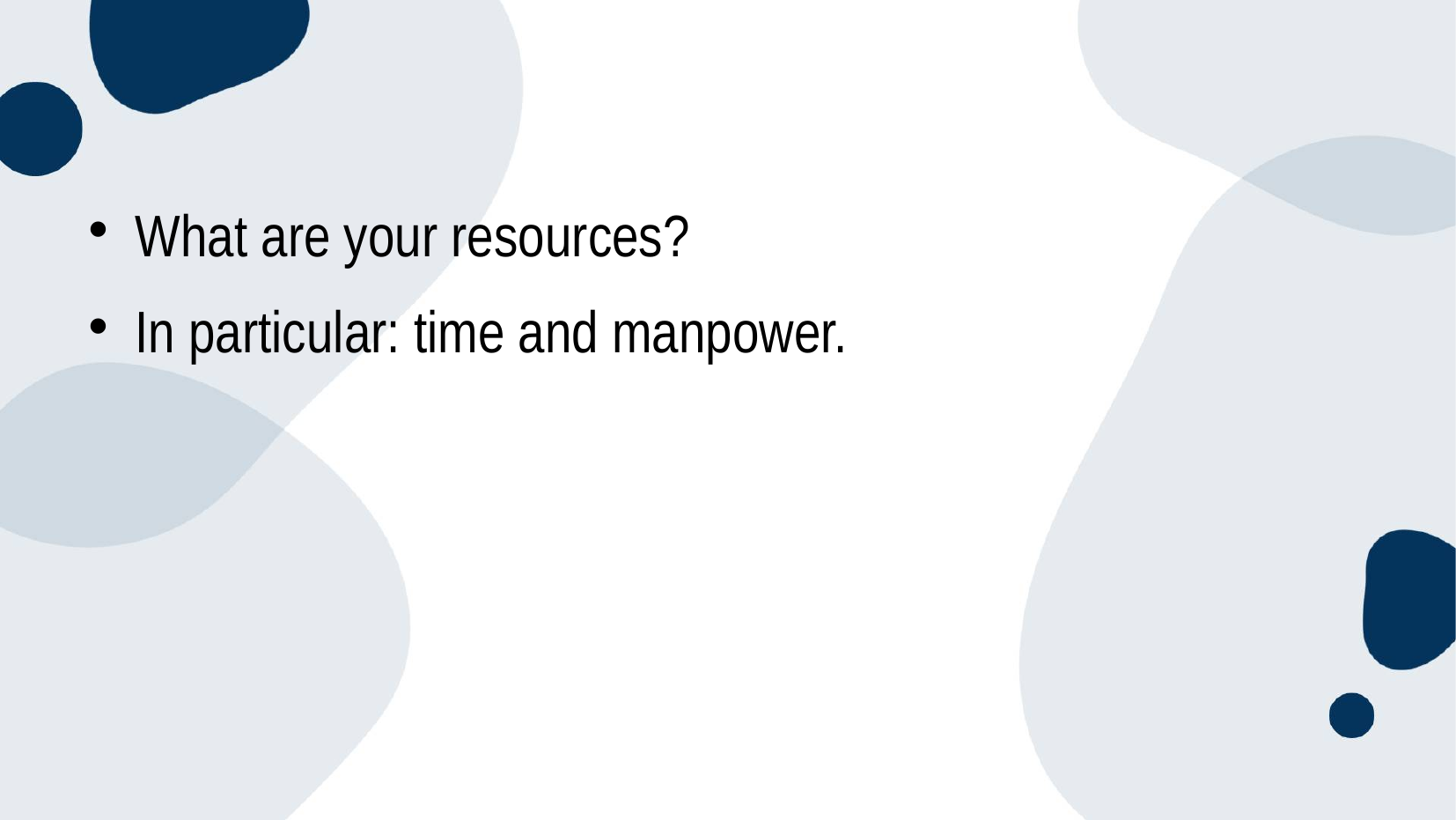

What are your resources?
In particular: time and manpower.